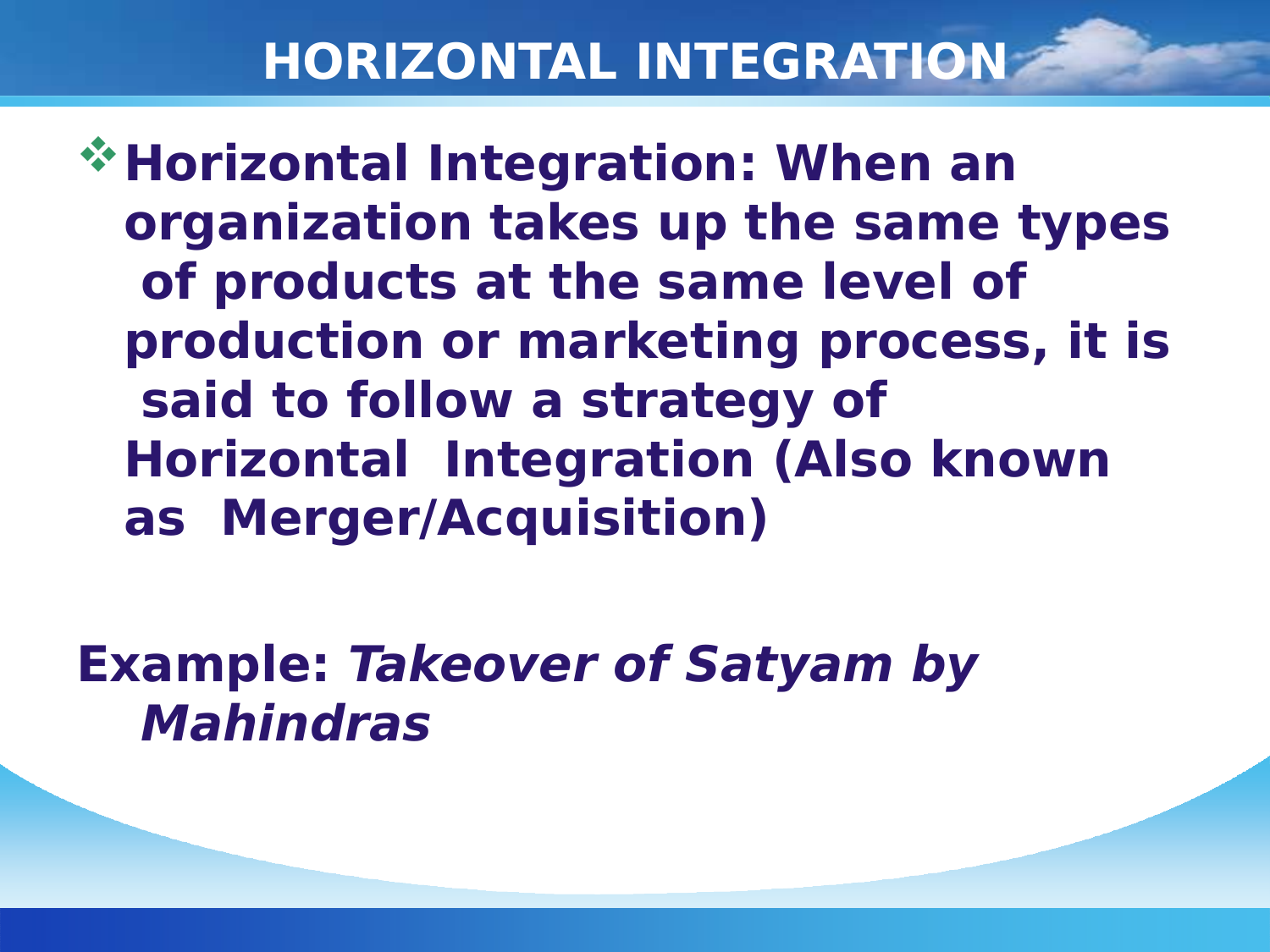

HORIZONTAL INTEGRATION
Horizontal Integration: When an  organization takes up the same types  of products at the same level of  production or marketing process, it is  said to follow a strategy of Horizontal  Integration (Also known as  Merger/Acquisition)

Example: Takeover of Satyam by  Mahindras